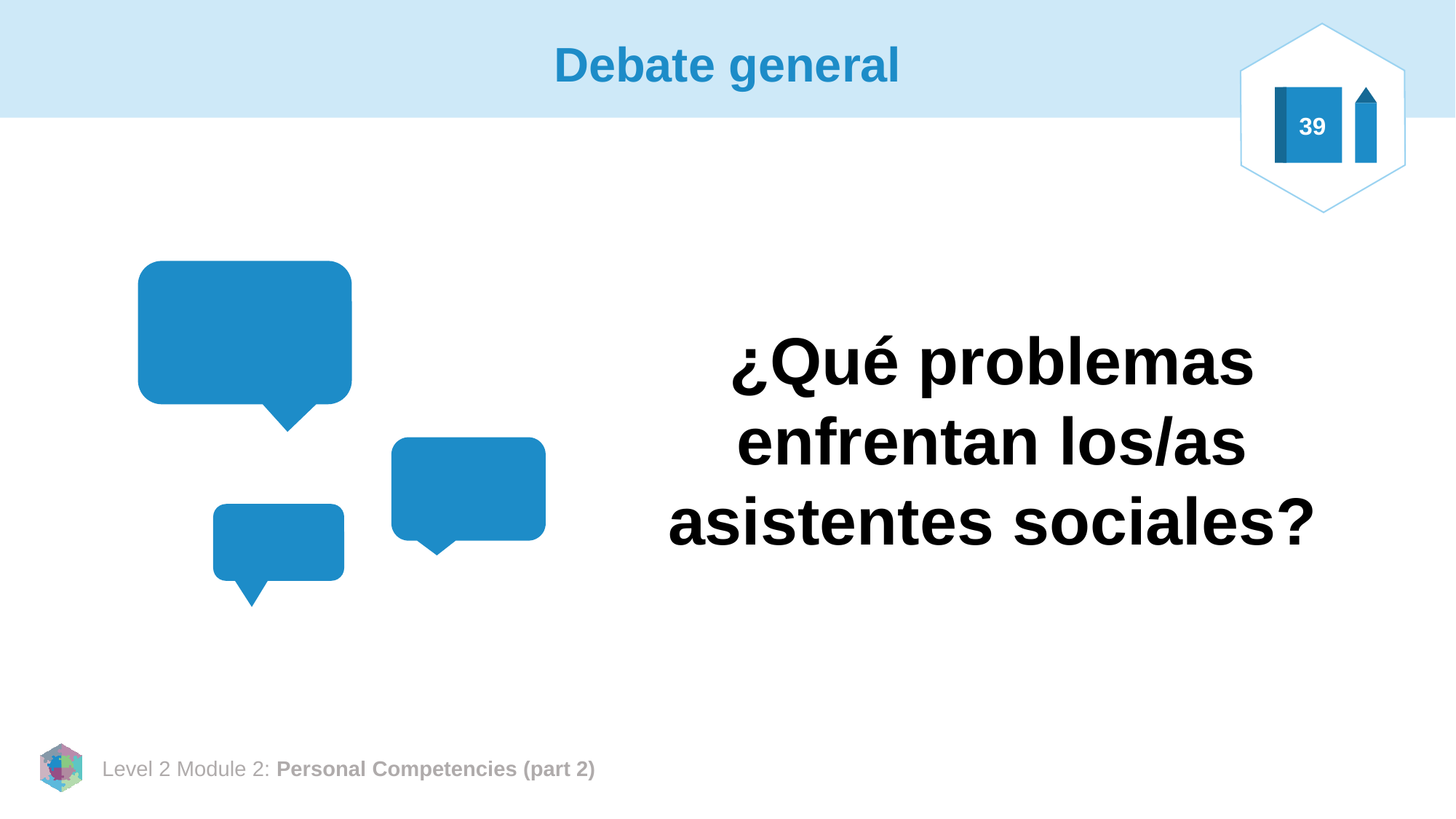

# Debate general

39

¿Qué problemas enfrentan los/as asistentes sociales?